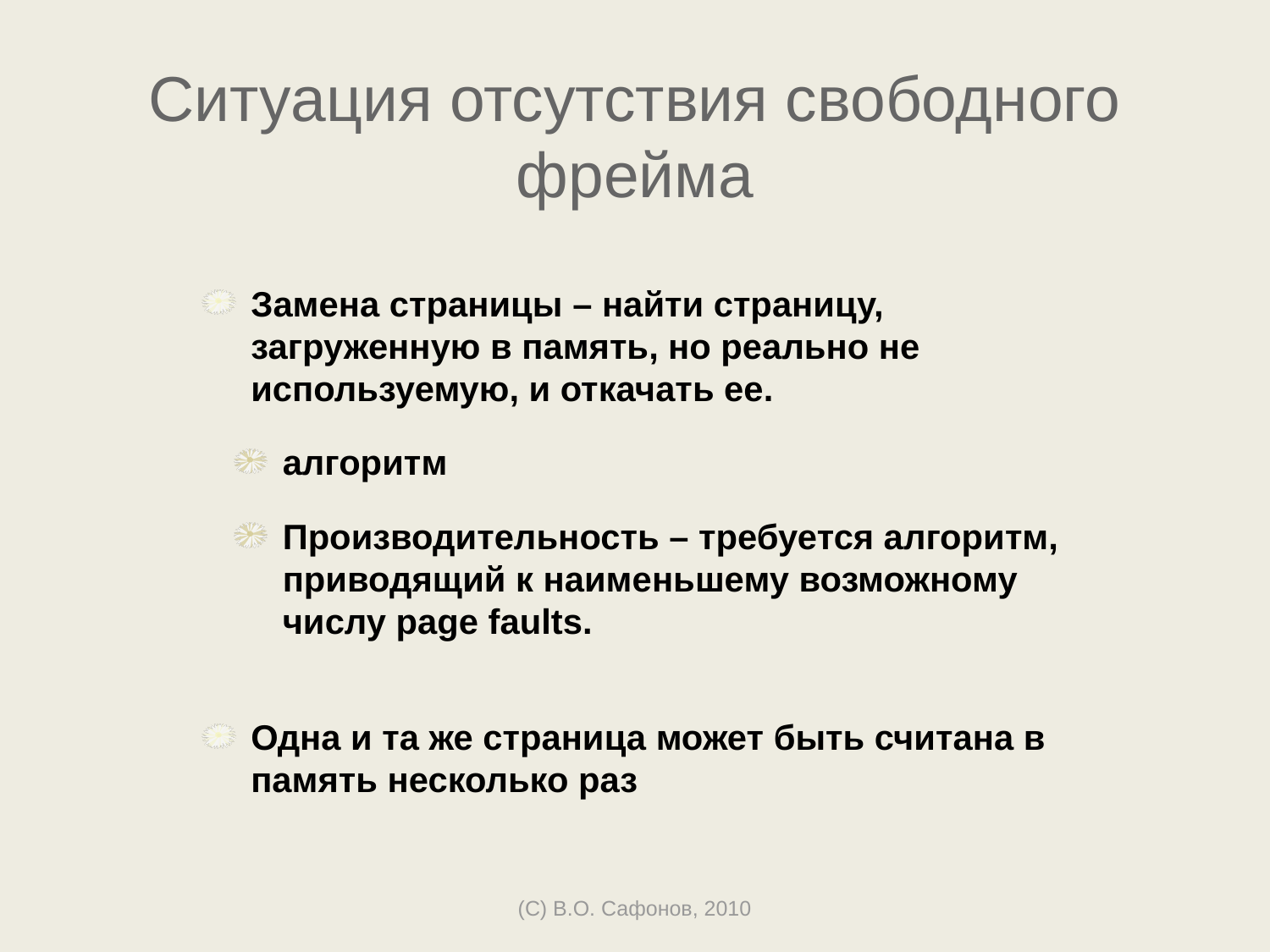

# Ситуация отсутствия свободного фрейма
Замена страницы – найти страницу, загруженную в память, но реально не используемую, и откачать ее.
алгоритм
Производительность – требуется алгоритм, приводящий к наименьшему возможному числу page faults.
Одна и та же страница может быть считана в память несколько раз
(C) В.О. Сафонов, 2010